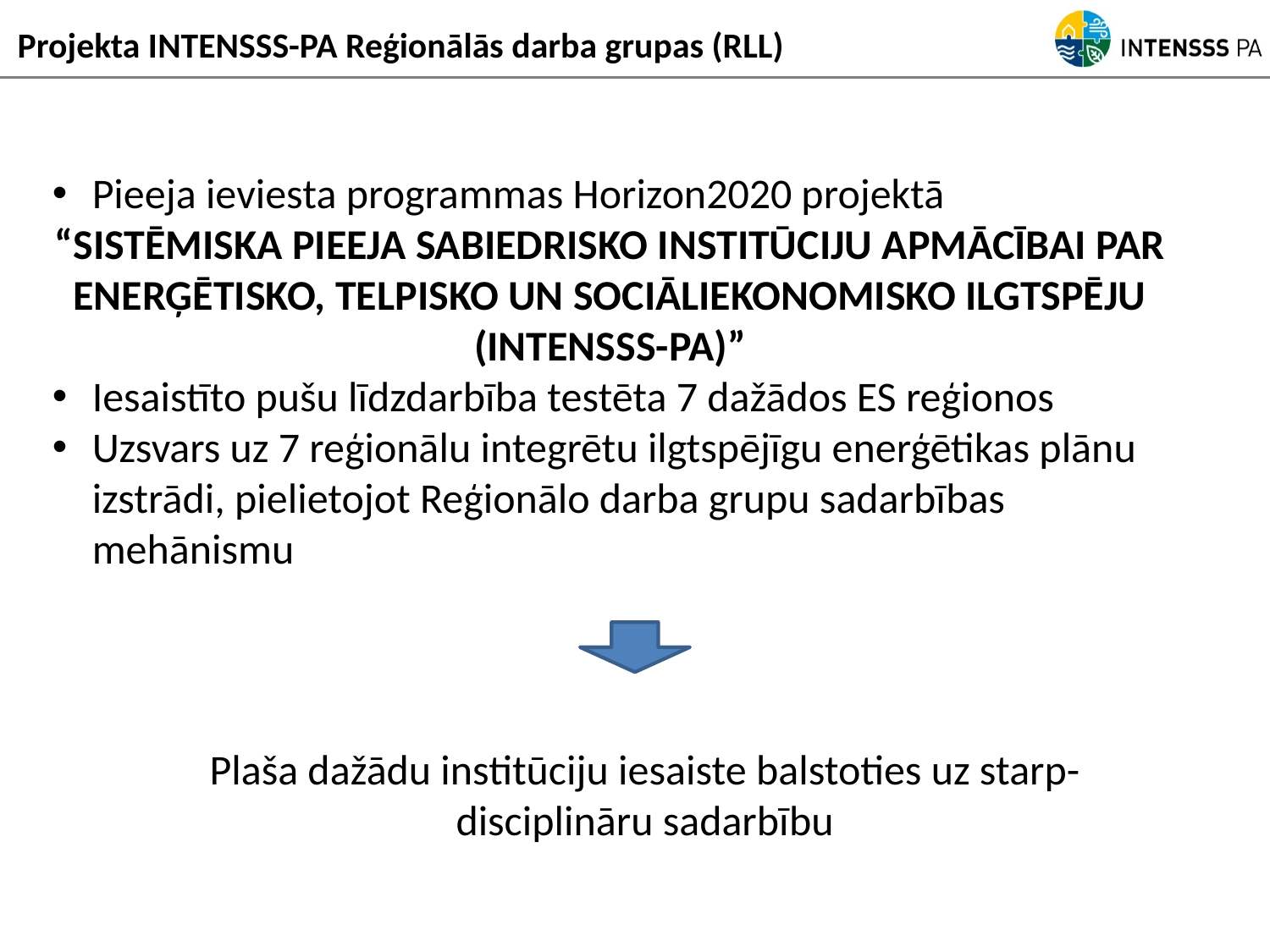

Projekta INTENSSS-PA Reģionālās darba grupas (RLL)
Pieeja ieviesta programmas Horizon2020 projektā
“SISTĒMISKA PIEEJA SABIEDRISKO INSTITŪCIJU APMĀCĪBAI PAR ENERĢĒTISKO, TELPISKO UN SOCIĀLIEKONOMISKO ILGTSPĒJU (INTENSSS-PA)”
Iesaistīto pušu līdzdarbība testēta 7 dažādos ES reģionos
Uzsvars uz 7 reģionālu integrētu ilgtspējīgu enerģētikas plānu izstrādi, pielietojot Reģionālo darba grupu sadarbības mehānismu

Plaša dažādu institūciju iesaiste balstoties uz starp-disciplināru sadarbību